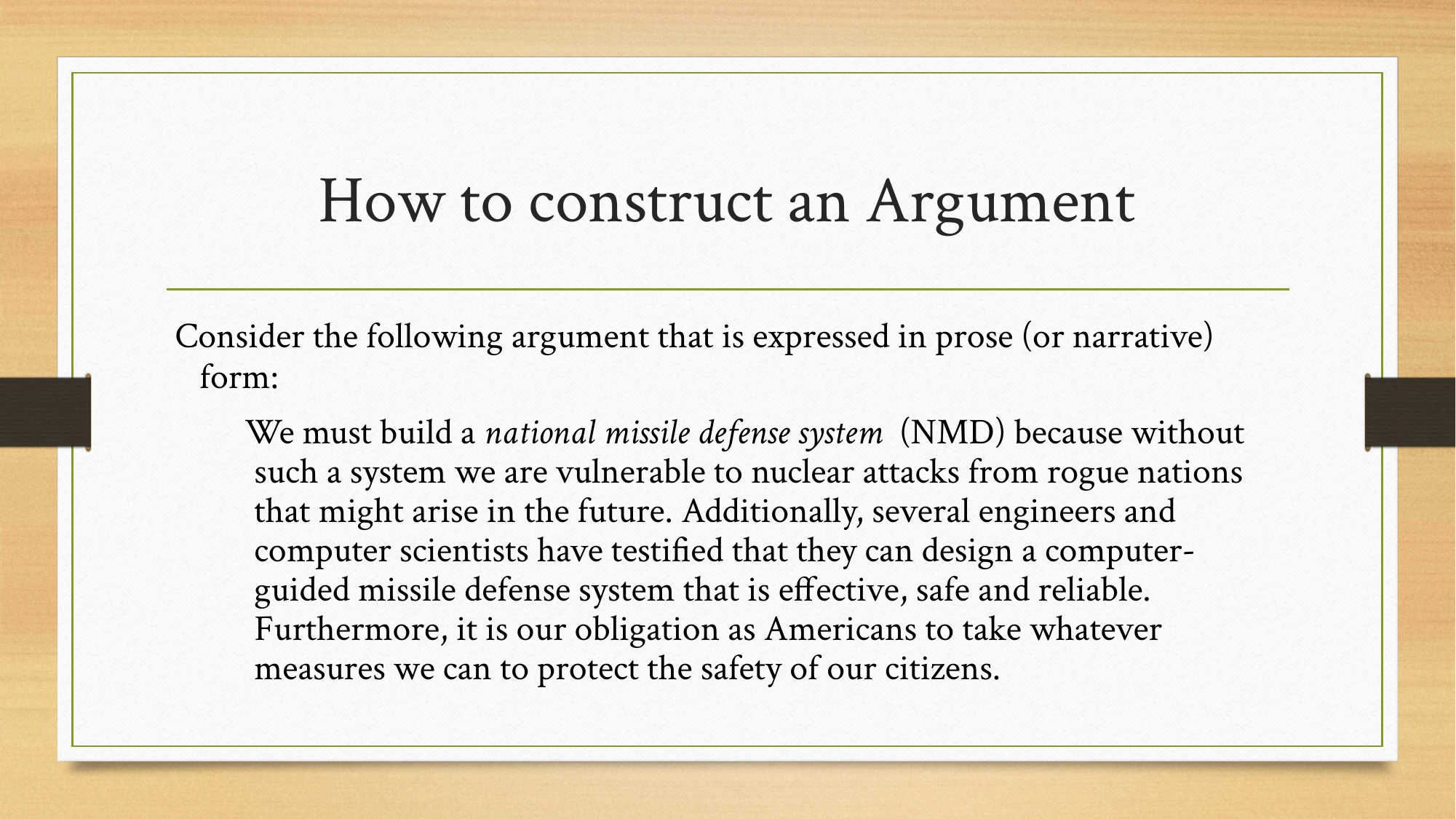

# How to construct an Argument
 Consider the following argument that is expressed in prose (or narrative) form:
   We must build a national missile defense system  (NMD) because without such a system we are vulnerable to nuclear attacks from rogue nations that might arise in the future. Additionally, several engineers and computer scientists have testified that they can design a computer-guided missile defense system that is effective, safe and reliable. Furthermore, it is our obligation as Americans to take whatever measures we can to protect the safety of our citizens.